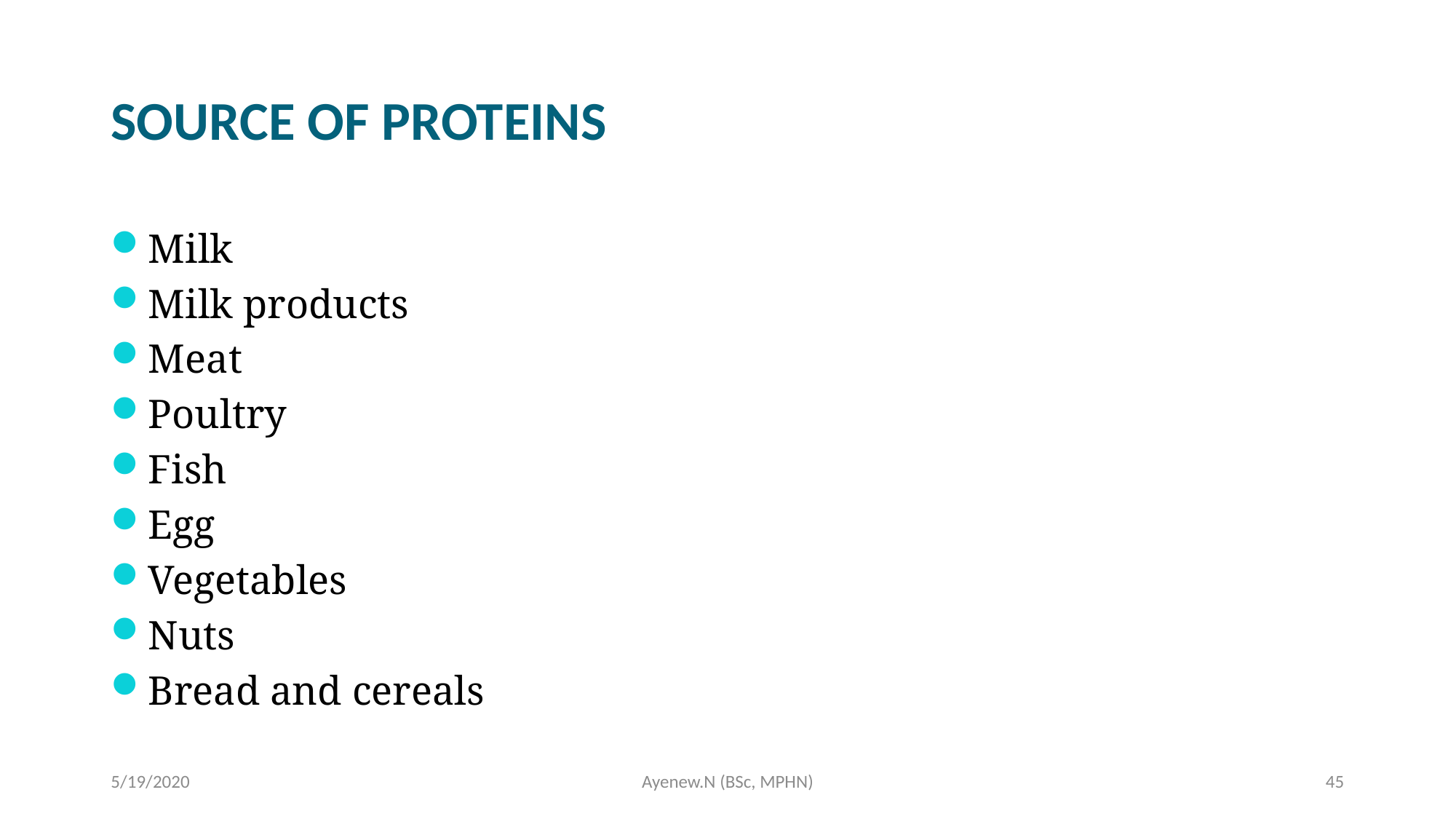

# SOURCE OF PROTEINS
Milk
Milk products
Meat
Poultry
Fish
Egg
Vegetables
Nuts
Bread and cereals

5/19/2020
Ayenew.N (BSc, MPHN)
45